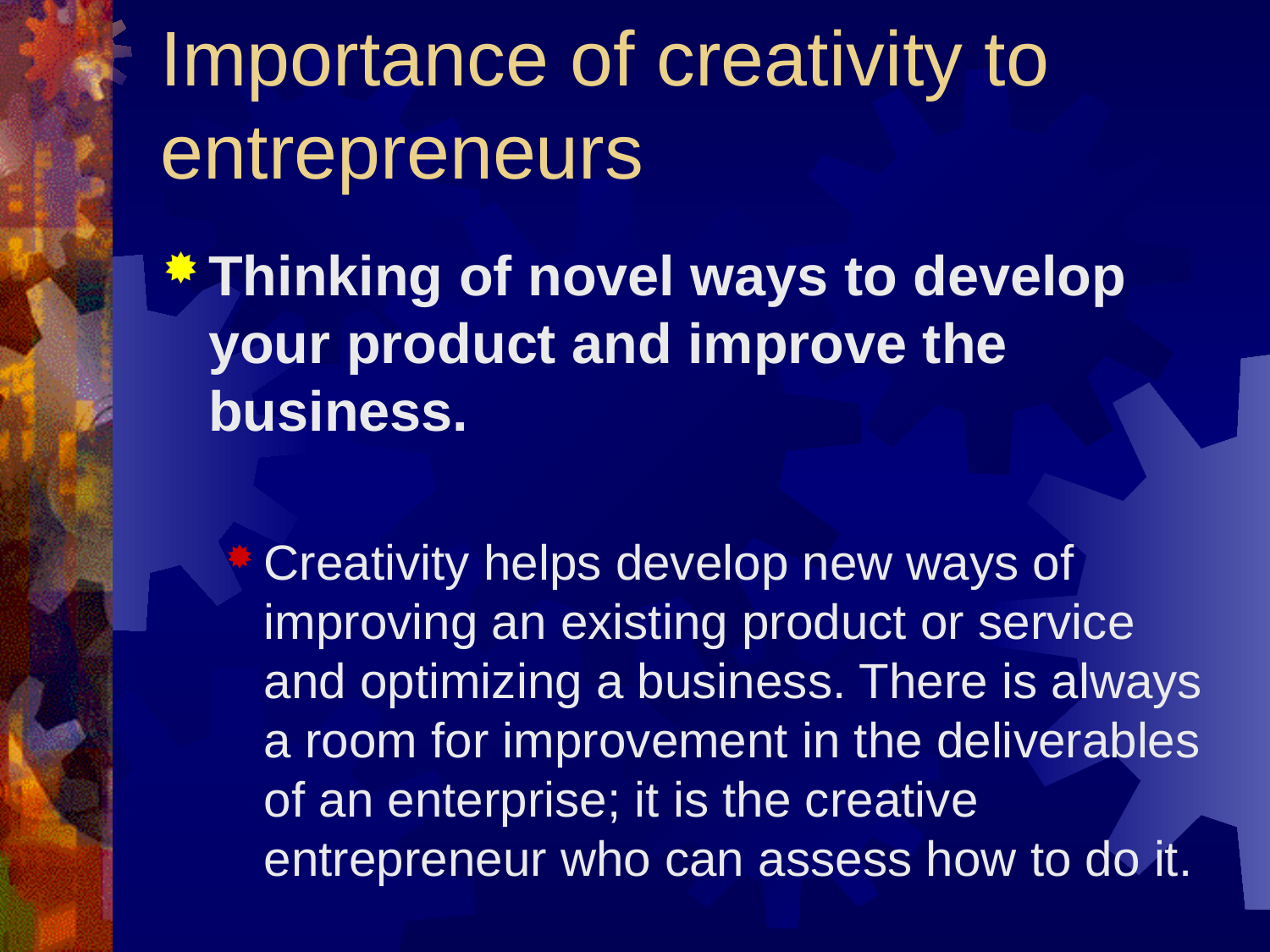

# Importance of creativity to entrepreneurs
Thinking of novel ways to develop your product and improve the business.

Creativity helps develop new ways of improving an existing product or service and optimizing a business. There is always a room for improvement in the deliverables of an enterprise; it is the creative entrepreneur who can assess how to do it.